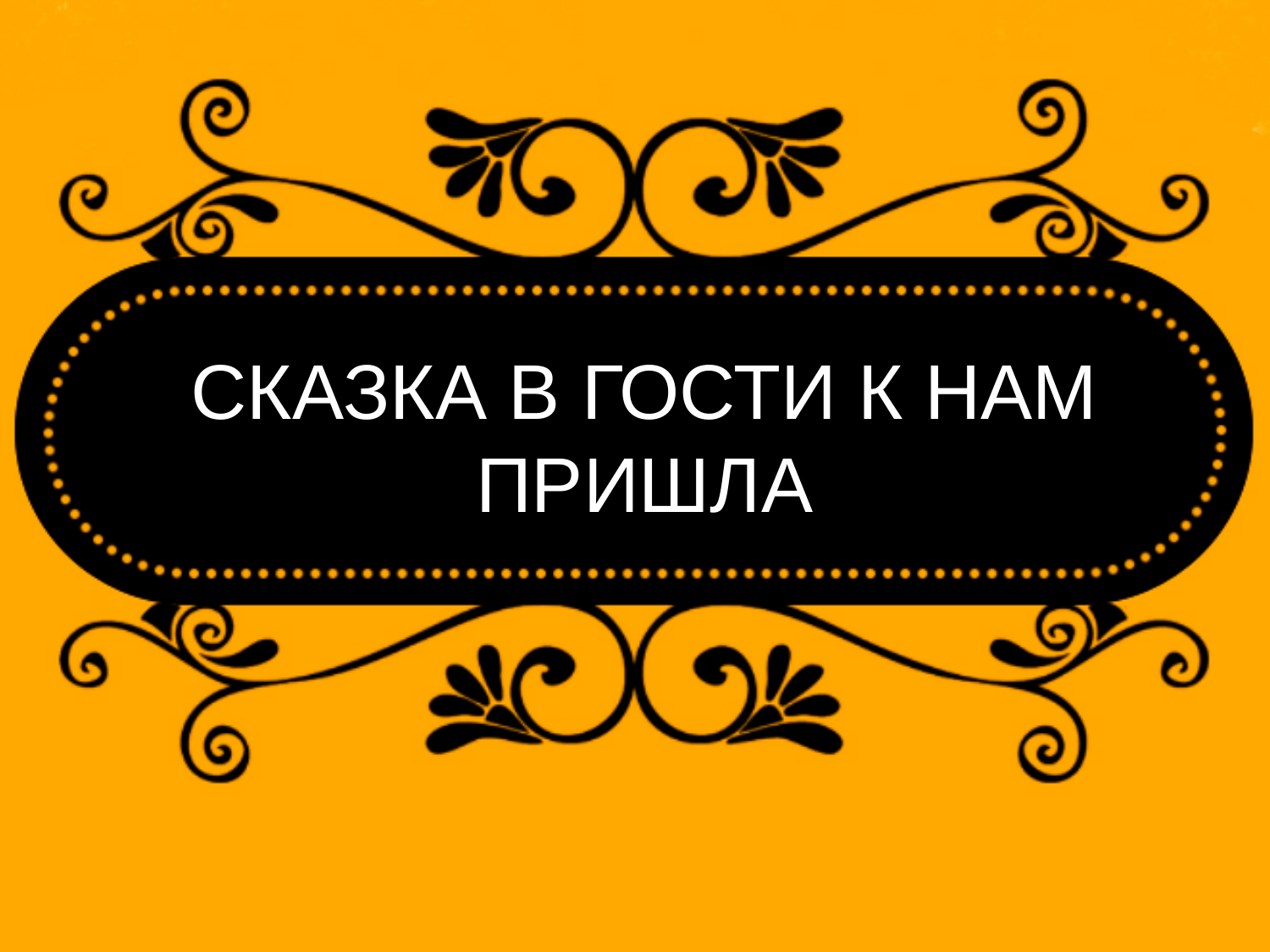

# СКАЗКА В ГОСТИ К НАМ ПРИШЛА